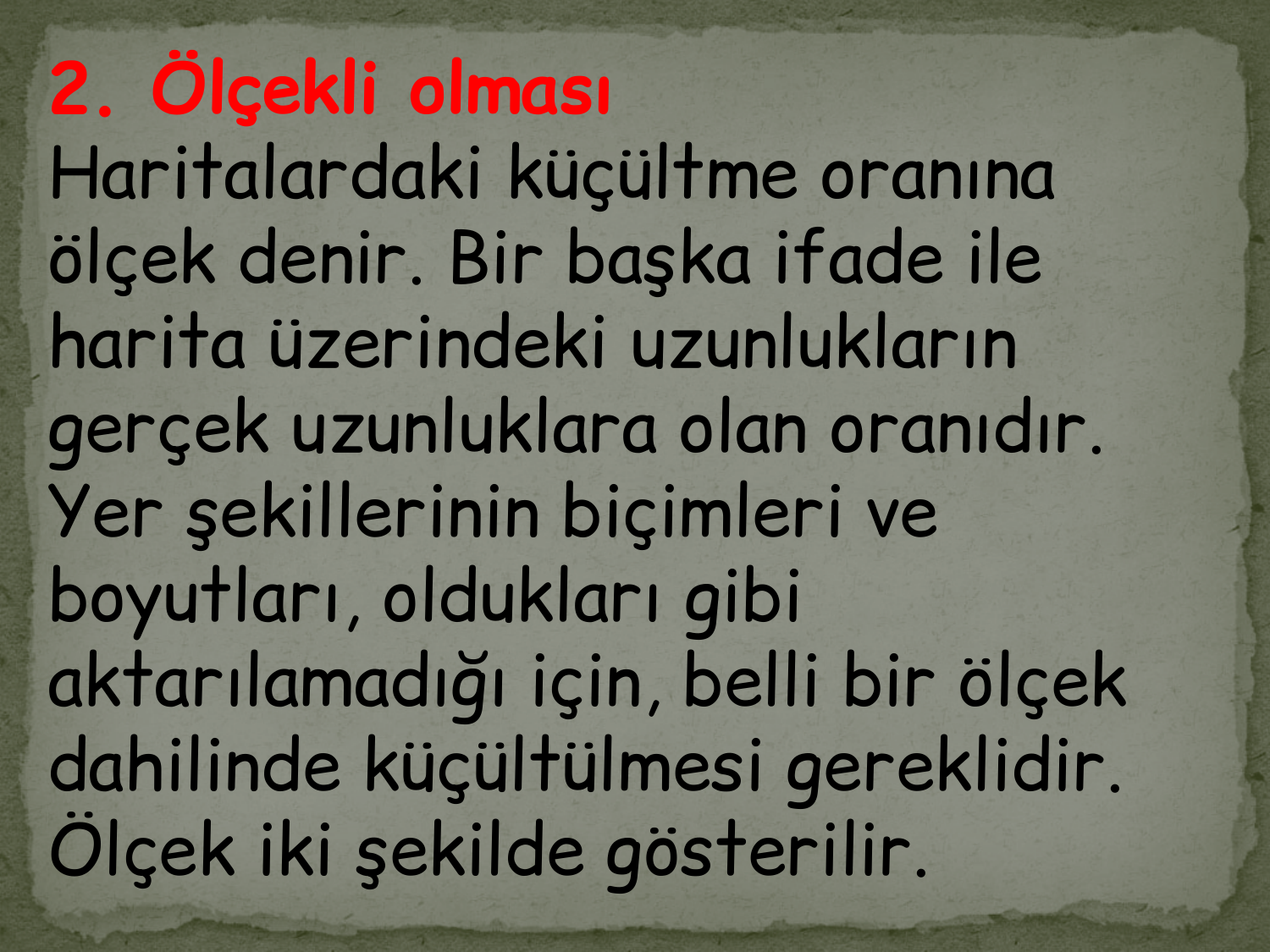

2. Ölçekli olması
Haritalardaki küçültme oranına ölçek denir. Bir başka ifade ile harita üzerindeki uzunlukların gerçek uzunluklara olan oranıdır. Yer şekillerinin biçimleri ve boyutları, oldukları gibi aktarılamadığı için, belli bir ölçek dahilinde küçültülmesi gereklidir. Ölçek iki şekilde gösterilir.